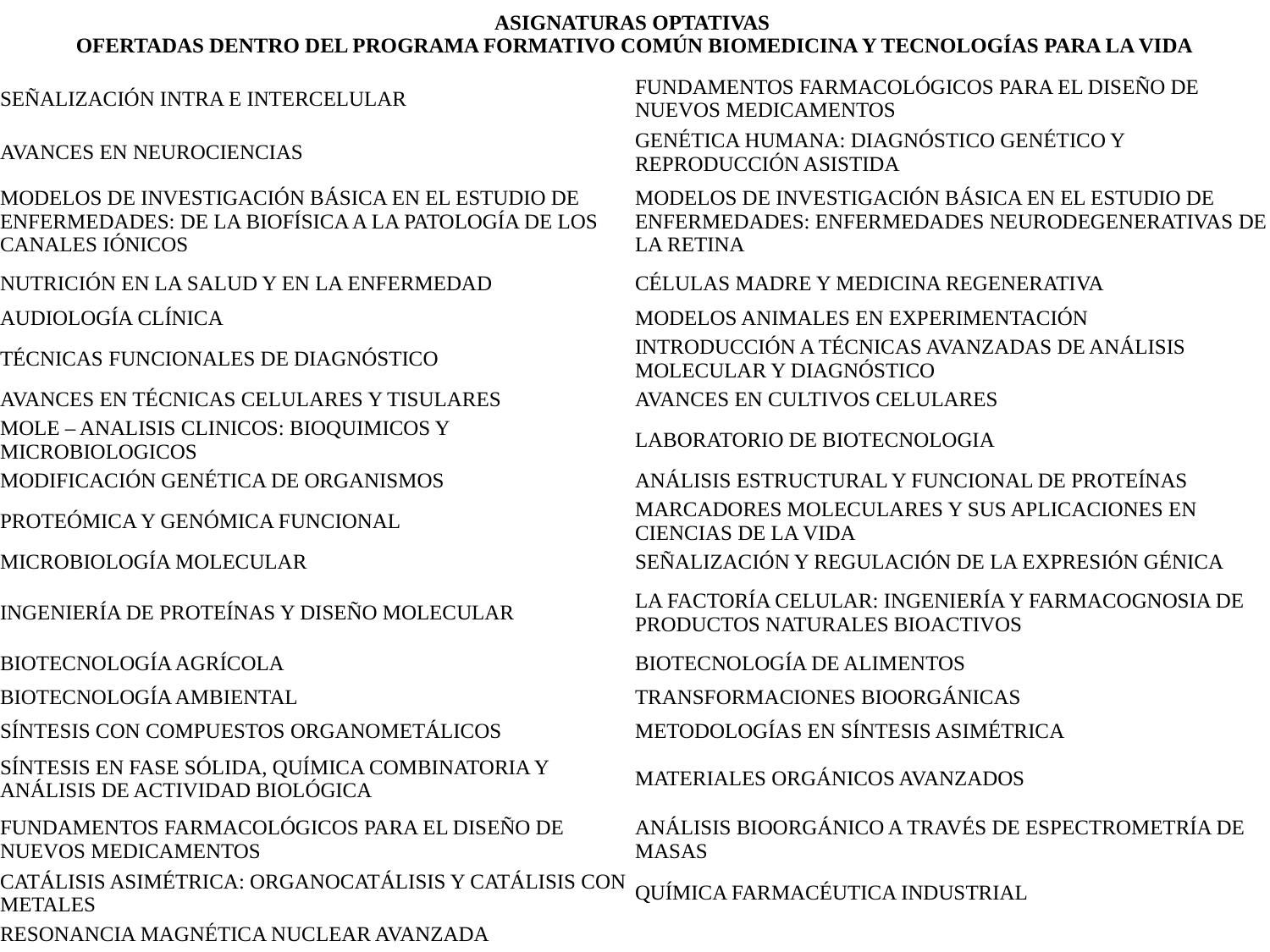

| ASIGNATURAS OPTATIVAS OFERTADAS DENTRO DEL PROGRAMA FORMATIVO COMÚN BIOMEDICINA Y TECNOLOGÍAS PARA LA VIDA |  |
| --- | --- |
| SEÑALIZACIÓN INTRA E INTERCELULAR | FUNDAMENTOS FARMACOLÓGICOS PARA EL DISEÑO DE NUEVOS MEDICAMENTOS |
| AVANCES EN NEUROCIENCIAS | GENÉTICA HUMANA: DIAGNÓSTICO GENÉTICO Y REPRODUCCIÓN ASISTIDA |
| MODELOS DE INVESTIGACIÓN BÁSICA EN EL ESTUDIO DE ENFERMEDADES: DE LA BIOFÍSICA A LA PATOLOGÍA DE LOS CANALES IÓNICOS | MODELOS DE INVESTIGACIÓN BÁSICA EN EL ESTUDIO DE ENFERMEDADES: ENFERMEDADES NEURODEGENERATIVAS DE LA RETINA |
| NUTRICIÓN EN LA SALUD Y EN LA ENFERMEDAD | CÉLULAS MADRE Y MEDICINA REGENERATIVA |
| AUDIOLOGÍA CLÍNICA | MODELOS ANIMALES EN EXPERIMENTACIÓN |
| TÉCNICAS FUNCIONALES DE DIAGNÓSTICO | INTRODUCCIÓN A TÉCNICAS AVANZADAS DE ANÁLISIS MOLECULAR Y DIAGNÓSTICO |
| AVANCES EN TÉCNICAS CELULARES Y TISULARES | AVANCES EN CULTIVOS CELULARES |
| MOLE – ANALISIS CLINICOS: BIOQUIMICOS Y MICROBIOLOGICOS | LABORATORIO DE BIOTECNOLOGIA |
| MODIFICACIÓN GENÉTICA DE ORGANISMOS | ANÁLISIS ESTRUCTURAL Y FUNCIONAL DE PROTEÍNAS |
| PROTEÓMICA Y GENÓMICA FUNCIONAL | MARCADORES MOLECULARES Y SUS APLICACIONES EN CIENCIAS DE LA VIDA |
| MICROBIOLOGÍA MOLECULAR | SEÑALIZACIÓN Y REGULACIÓN DE LA EXPRESIÓN GÉNICA |
| INGENIERÍA DE PROTEÍNAS Y DISEÑO MOLECULAR | LA FACTORÍA CELULAR: INGENIERÍA Y FARMACOGNOSIA DE PRODUCTOS NATURALES BIOACTIVOS |
| BIOTECNOLOGÍA AGRÍCOLA | BIOTECNOLOGÍA DE ALIMENTOS |
| BIOTECNOLOGÍA AMBIENTAL | TRANSFORMACIONES BIOORGÁNICAS |
| SÍNTESIS CON COMPUESTOS ORGANOMETÁLICOS | METODOLOGÍAS EN SÍNTESIS ASIMÉTRICA |
| SÍNTESIS EN FASE SÓLIDA, QUÍMICA COMBINATORIA Y ANÁLISIS DE ACTIVIDAD BIOLÓGICA | MATERIALES ORGÁNICOS AVANZADOS |
| FUNDAMENTOS FARMACOLÓGICOS PARA EL DISEÑO DE NUEVOS MEDICAMENTOS | ANÁLISIS BIOORGÁNICO A TRAVÉS DE ESPECTROMETRÍA DE MASAS |
| CATÁLISIS ASIMÉTRICA: ORGANOCATÁLISIS Y CATÁLISIS CON METALES | QUÍMICA FARMACÉUTICA INDUSTRIAL |
| RESONANCIA MAGNÉTICA NUCLEAR AVANZADA |  |